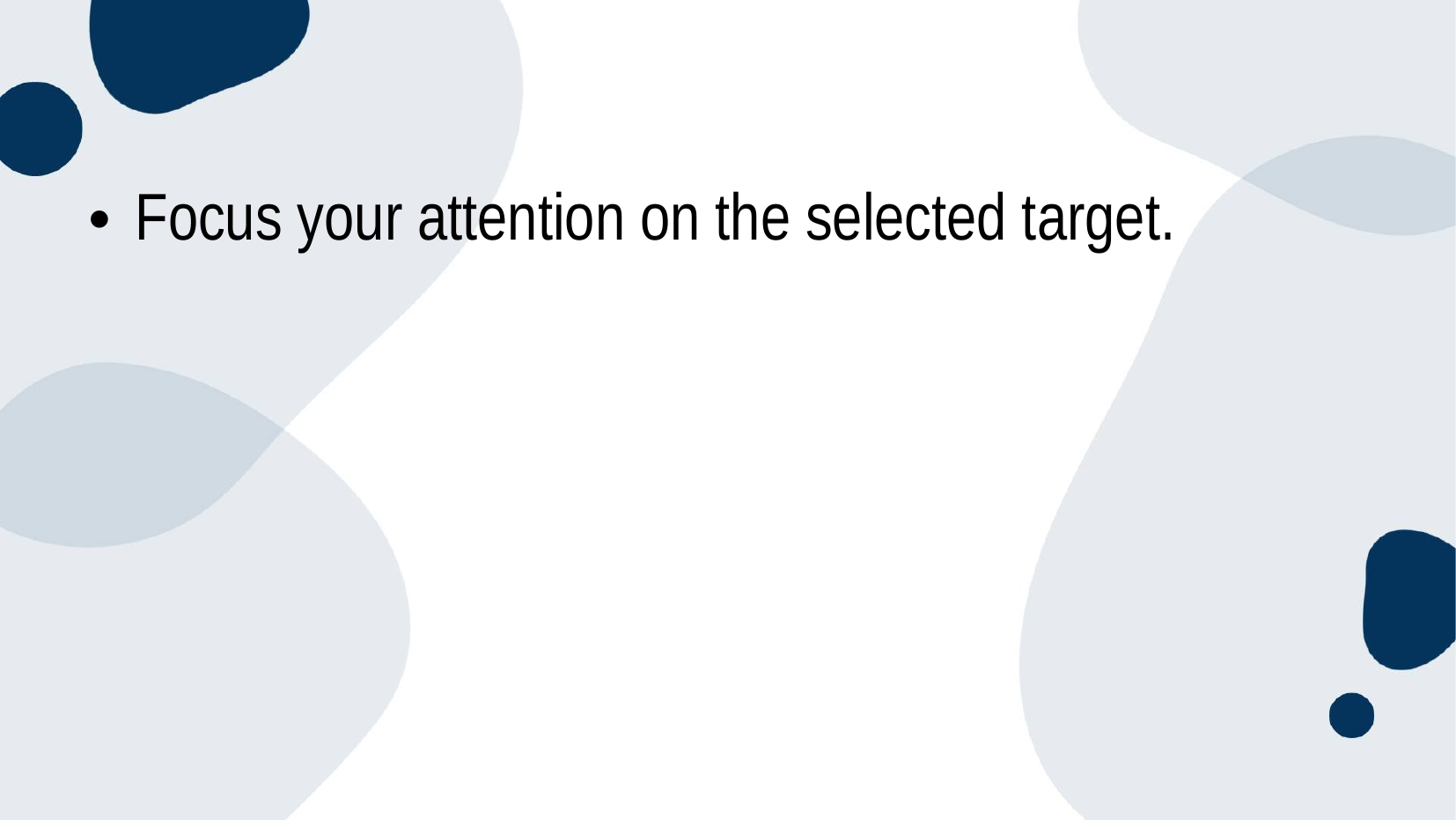

Focus your attention on the selected target.